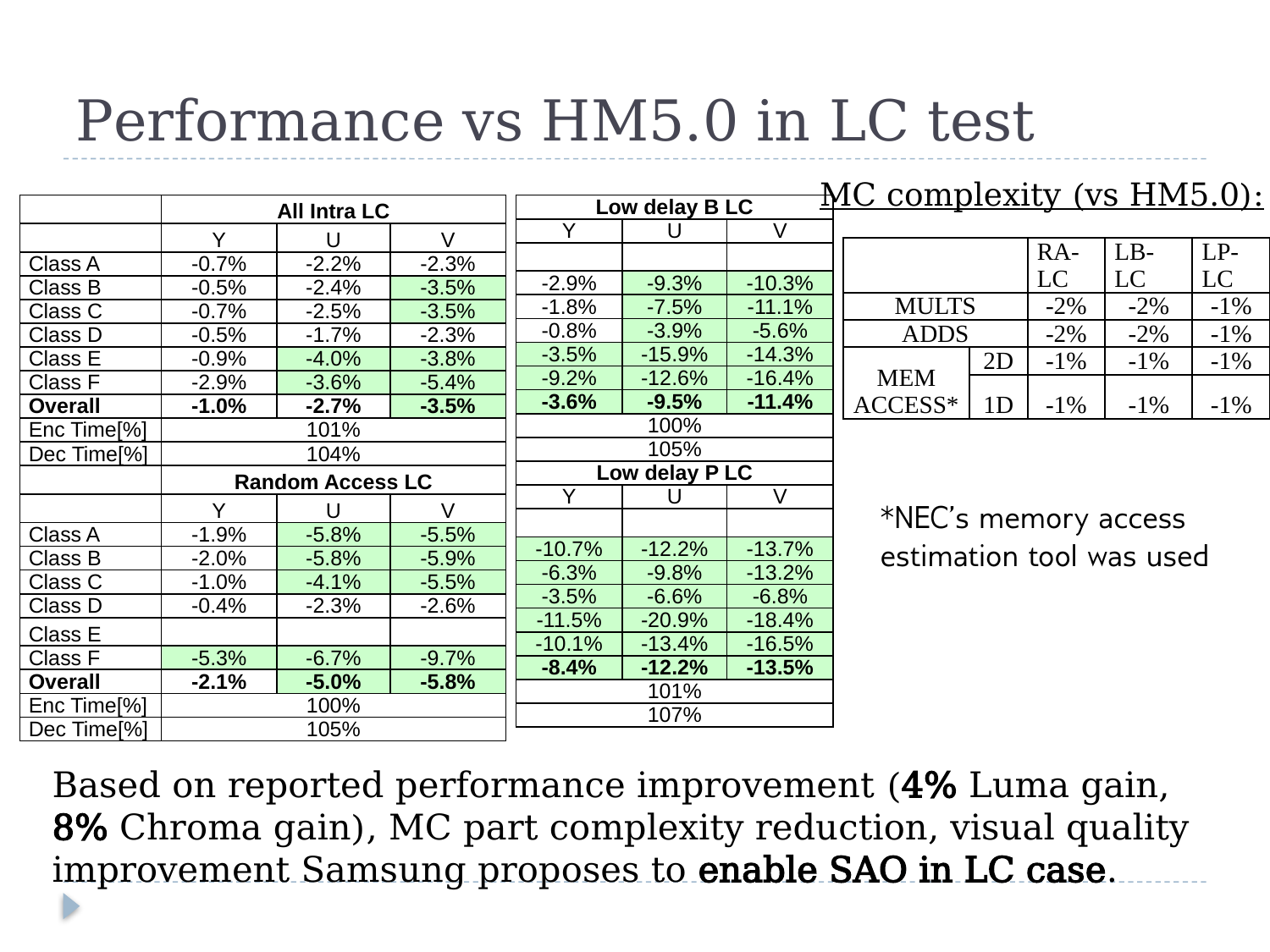

# Performance vs HM5.0 in LC test
MC complexity (vs HM5.0):
|  | All Intra LC |  |  |
| --- | --- | --- | --- |
|  | Y | U | V |
| Class A | -0.7% | -2.2% | -2.3% |
| Class B | -0.5% | -2.4% | -3.5% |
| Class C | -0.7% | -2.5% | -3.5% |
| Class D | -0.5% | -1.7% | -2.3% |
| Class E | -0.9% | -4.0% | -3.8% |
| Class F | -2.9% | -3.6% | -5.4% |
| Overall | -1.0% | -2.7% | -3.5% |
| Enc Time[%] | 101% |  |  |
| Dec Time[%] | 104% |  |  |
|  | Random Access LC |  |  |
|  | Y | U | V |
| Class A | -1.9% | -5.8% | -5.5% |
| Class B | -2.0% | -5.8% | -5.9% |
| Class C | -1.0% | -4.1% | -5.5% |
| Class D | -0.4% | -2.3% | -2.6% |
| Class E |  |  |  |
| Class F | -5.3% | -6.7% | -9.7% |
| Overall | -2.1% | -5.0% | -5.8% |
| Enc Time[%] | 100% |  |  |
| Dec Time[%] | 105% |  |  |
| Low delay B LC |  |  |
| --- | --- | --- |
| Y | U | V |
|  |  |  |
| -2.9% | -9.3% | -10.3% |
| -1.8% | -7.5% | -11.1% |
| -0.8% | -3.9% | -5.6% |
| -3.5% | -15.9% | -14.3% |
| -9.2% | -12.6% | -16.4% |
| -3.6% | -9.5% | -11.4% |
| 100% |  |  |
| 105% |  |  |
| Low delay P LC |  |  |
| Y | U | V |
|  |  |  |
| -10.7% | -12.2% | -13.7% |
| -6.3% | -9.8% | -13.2% |
| -3.5% | -6.6% | -6.8% |
| -11.5% | -20.9% | -18.4% |
| -10.1% | -13.4% | -16.5% |
| -8.4% | -12.2% | -13.5% |
| 101% |  |  |
| 107% |  |  |
|  |  | RA- LC | LB- LC | LP- LC |
| --- | --- | --- | --- | --- |
| MULTS |  | -2% | -2% | -1% |
| ADDS |  | -2% | -2% | -1% |
| MEM ACCESS\* | 2D | -1% | -1% | -1% |
|  | 1D | -1% | -1% | -1% |
*NEC’s memory access
estimation tool was used
Based on reported performance improvement (4% Luma gain, 8% Chroma gain), MC part complexity reduction, visual quality improvement Samsung proposes to enable SAO in LC case.